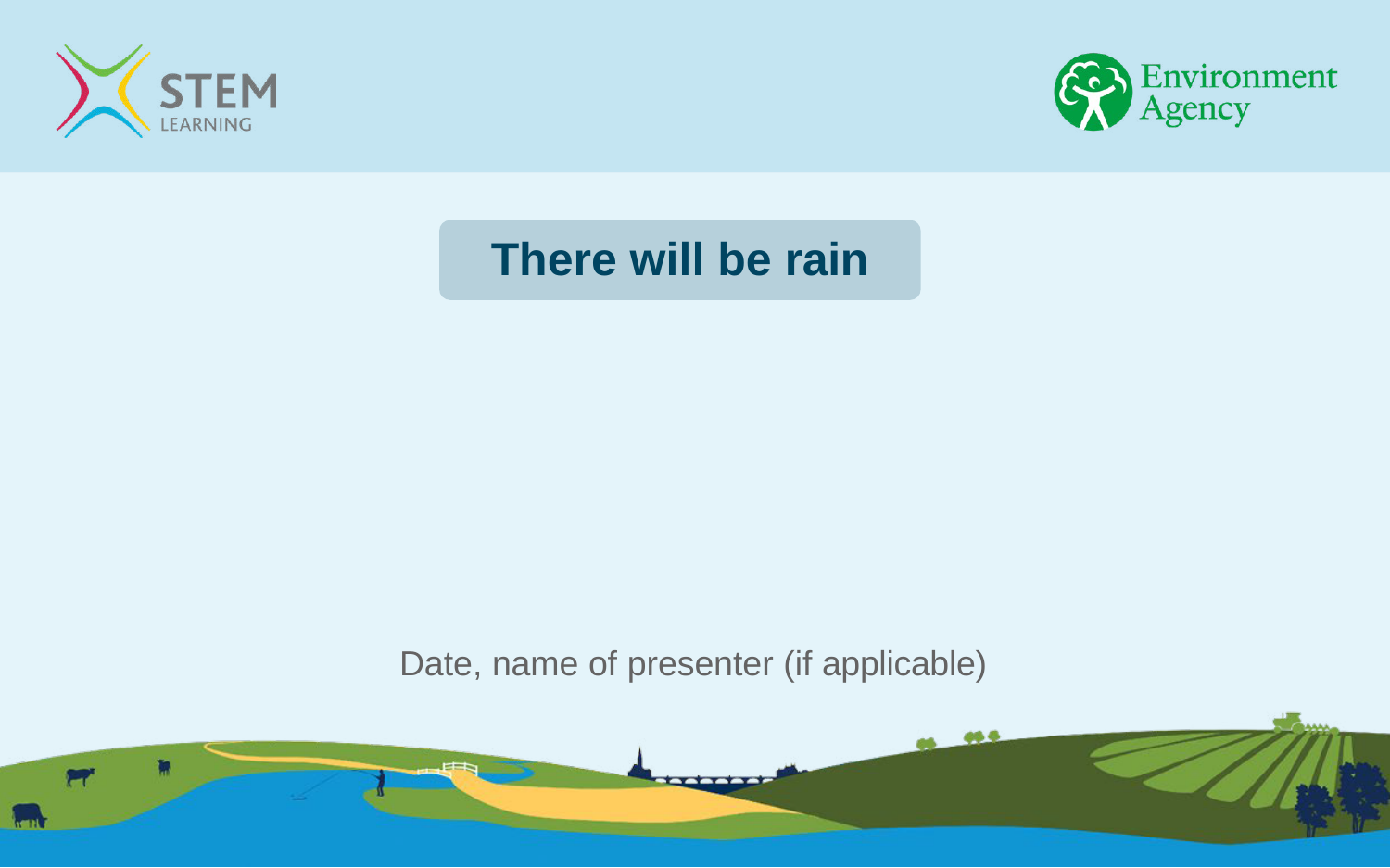

# There will be rain
Date, name of presenter (if applicable)